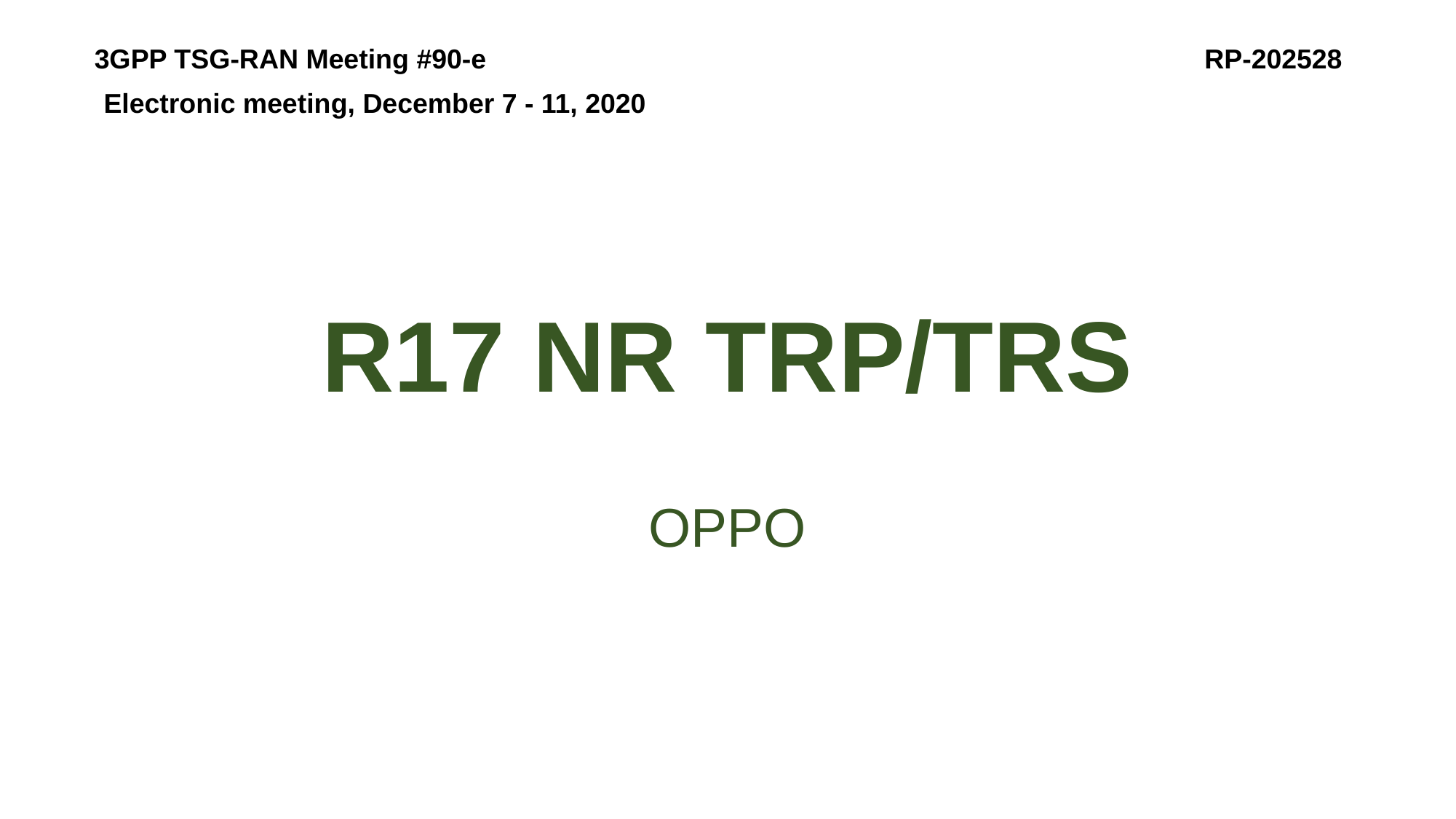

3GPP TSG-RAN Meeting #90-e
RP-202528
Electronic meeting, December 7 - 11, 2020
# R17 NR TRP/TRS
OPPO